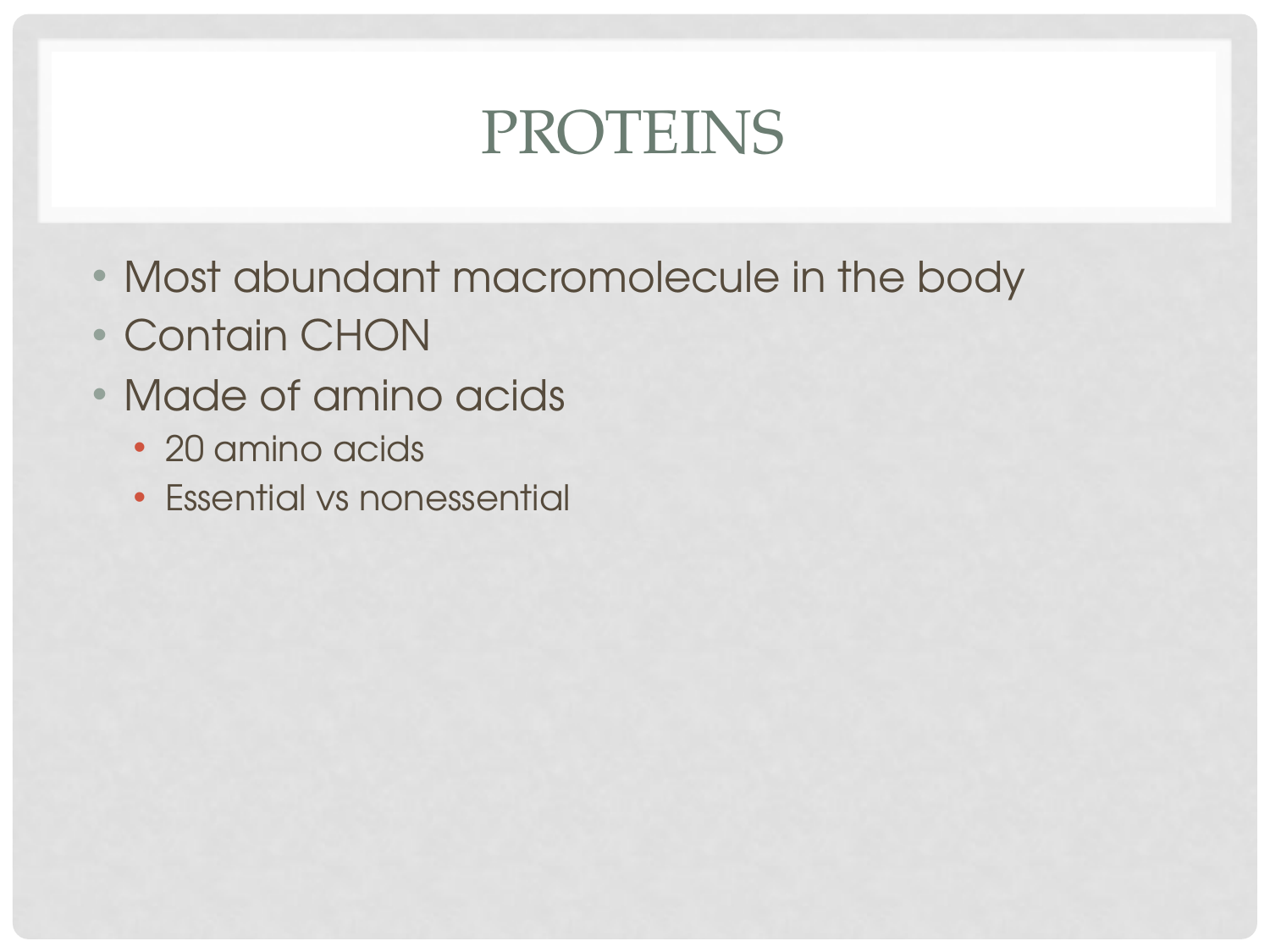

# Proteins
Most abundant macromolecule in the body
Contain CHON
Made of amino acids
20 amino acids
Essential vs nonessential